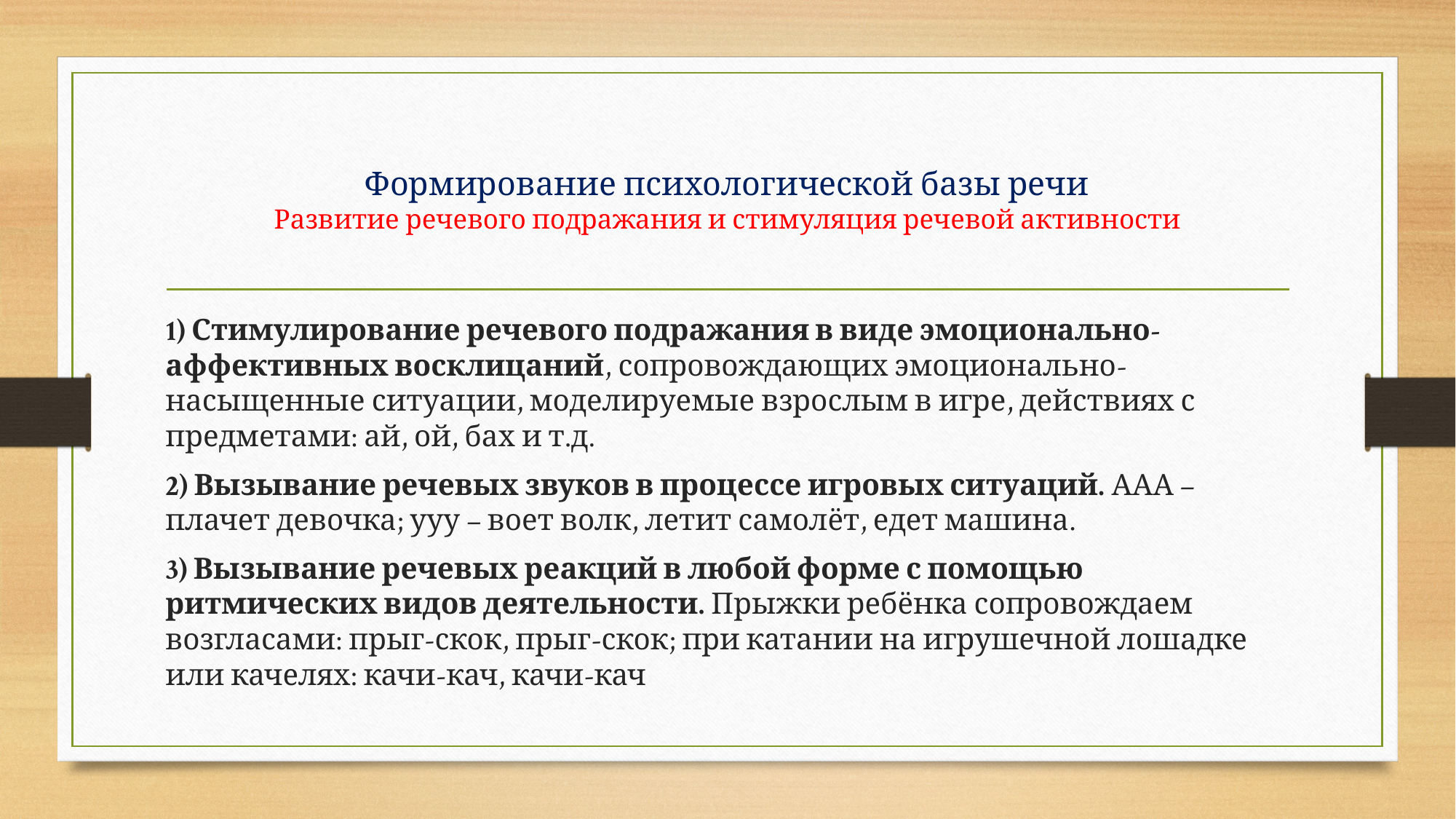

# Формирование психологической базы речи Развитие речевого подражания и стимуляция речевой активности
1) Стимулирование речевого подражания в виде эмоционально-аффективных восклицаний, сопровождающих эмоционально-насыщенные ситуации, моделируемые взрослым в игре, действиях с предметами: ай, ой, бах и т.д.
2) Вызывание речевых звуков в процессе игровых ситуаций. ААА – плачет девочка; ууу – воет волк, летит самолёт, едет машина.
3) Вызывание речевых реакций в любой форме с помощью ритмических видов деятельности. Прыжки ребёнка сопровождаем возгласами: прыг-скок, прыг-скок; при катании на игрушечной лошадке или качелях: качи-кач, качи-кач